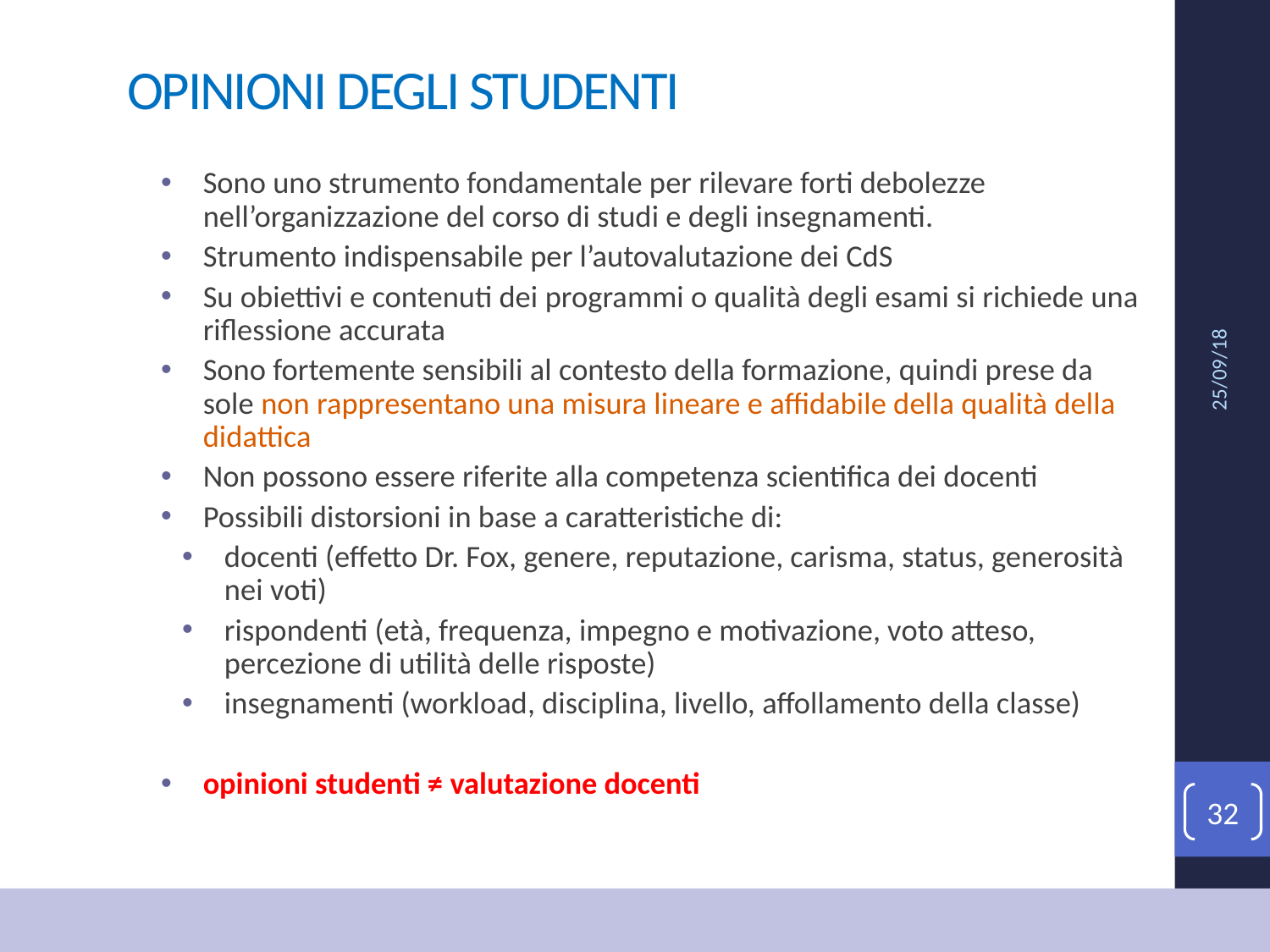

# OPINIONI DEGLI STUDENTI

Sono uno strumento fondamentale per rilevare forti debolezze nell’organizzazione del corso di studi e degli insegnamenti.
Strumento indispensabile per l’autovalutazione dei CdS
Su obiettivi e contenuti dei programmi o qualità degli esami si richiede una riflessione accurata
Sono fortemente sensibili al contesto della formazione, quindi prese da sole non rappresentano una misura lineare e affidabile della qualità della didattica
Non possono essere riferite alla competenza scientifica dei docenti
Possibili distorsioni in base a caratteristiche di:
docenti (effetto Dr. Fox, genere, reputazione, carisma, status, generosità nei voti)
rispondenti (età, frequenza, impegno e motivazione, voto atteso, percezione di utilità delle risposte)
insegnamenti (workload, disciplina, livello, affollamento della classe)

opinioni studenti ≠ valutazione docenti

25/09/18
32